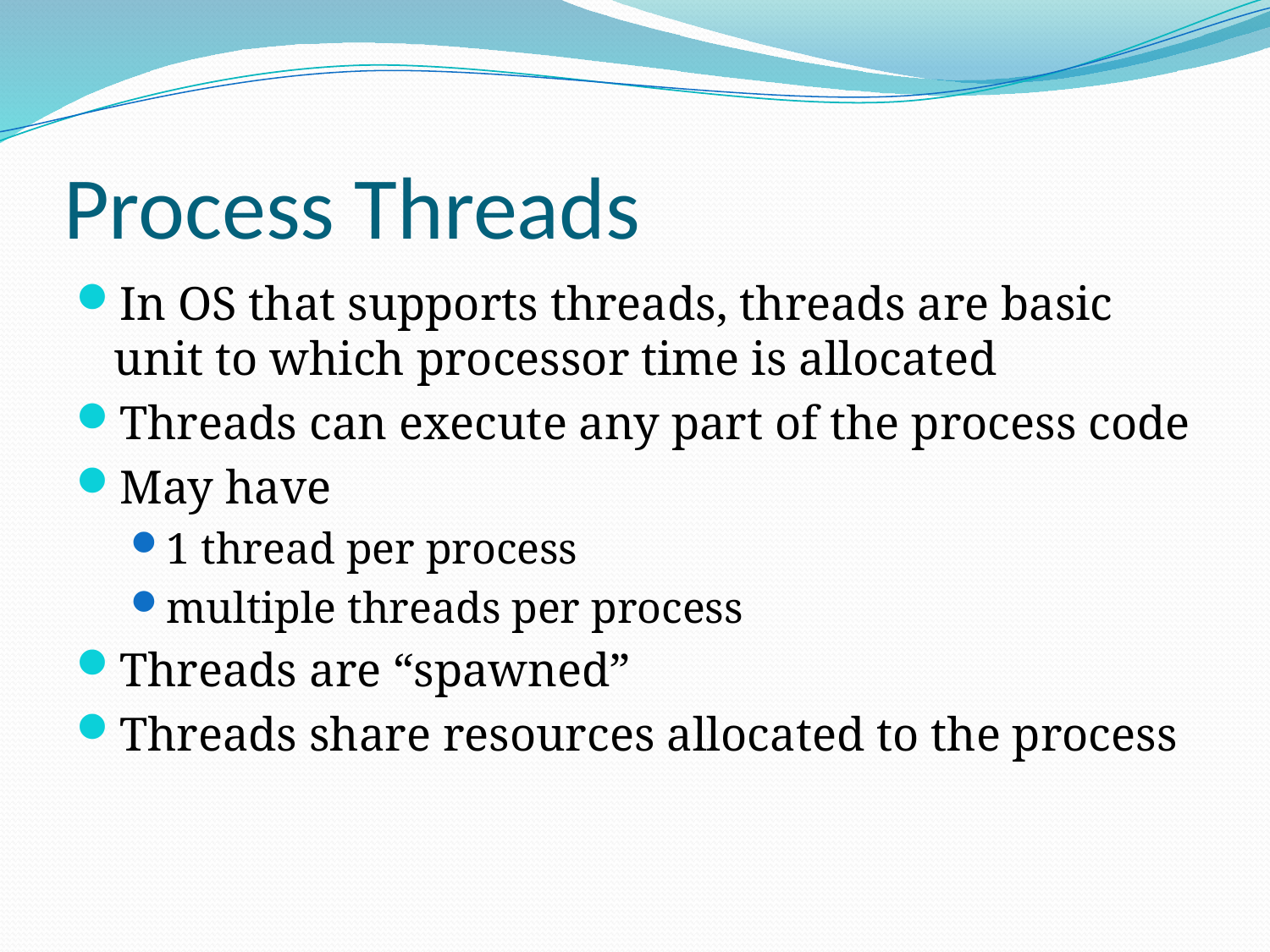

# Process Threads
In OS that supports threads, threads are basic unit to which processor time is allocated
Threads can execute any part of the process code
May have
1 thread per process
multiple threads per process
Threads are “spawned”
Threads share resources allocated to the process